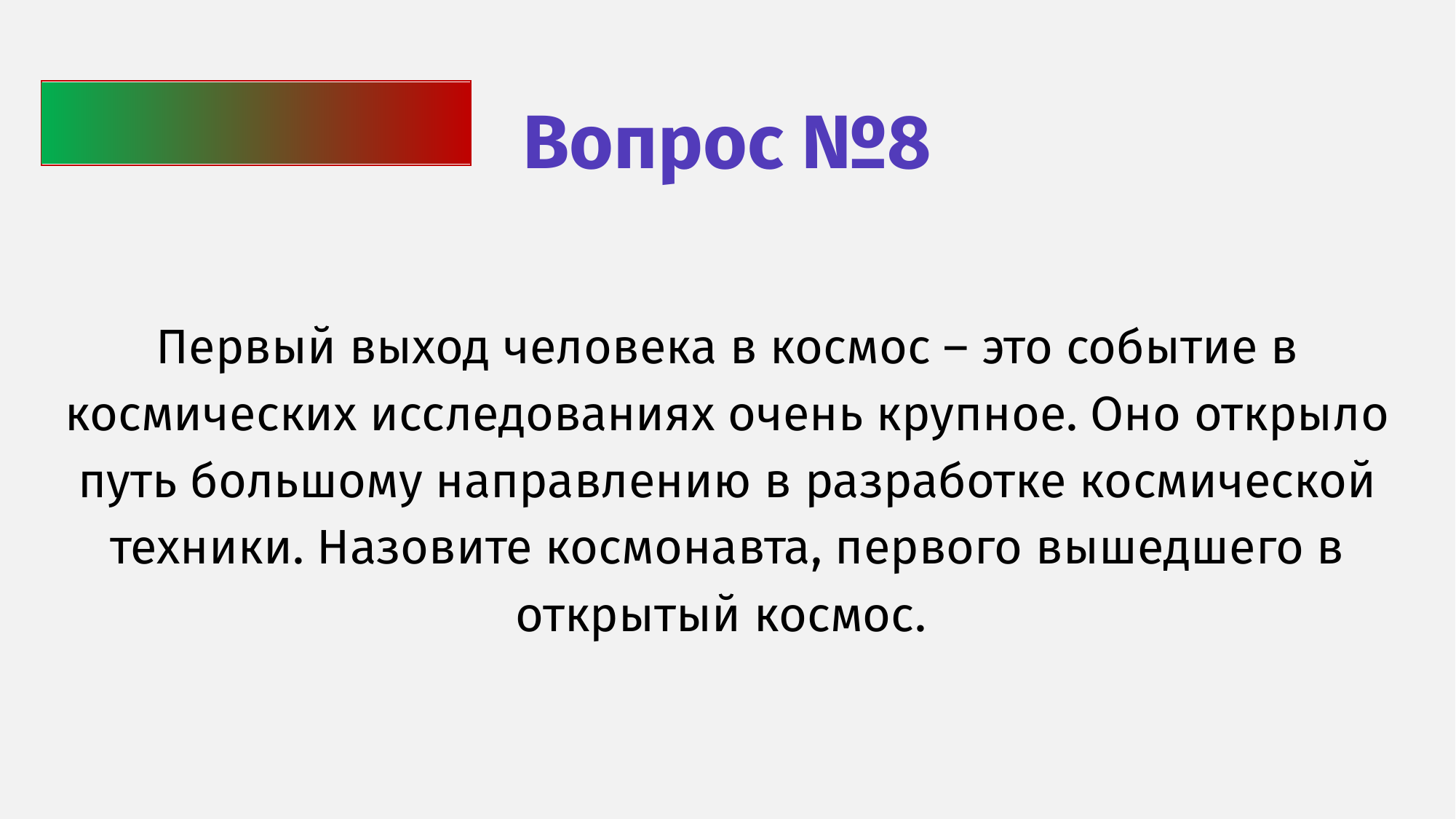

Вопрос №8
Первый выход человека в космос – это событие в космических исследованиях очень крупное. Оно открыло путь большому направлению в разработке космической техники. Назовите космонавта, первого вышедшего в открытый космос.